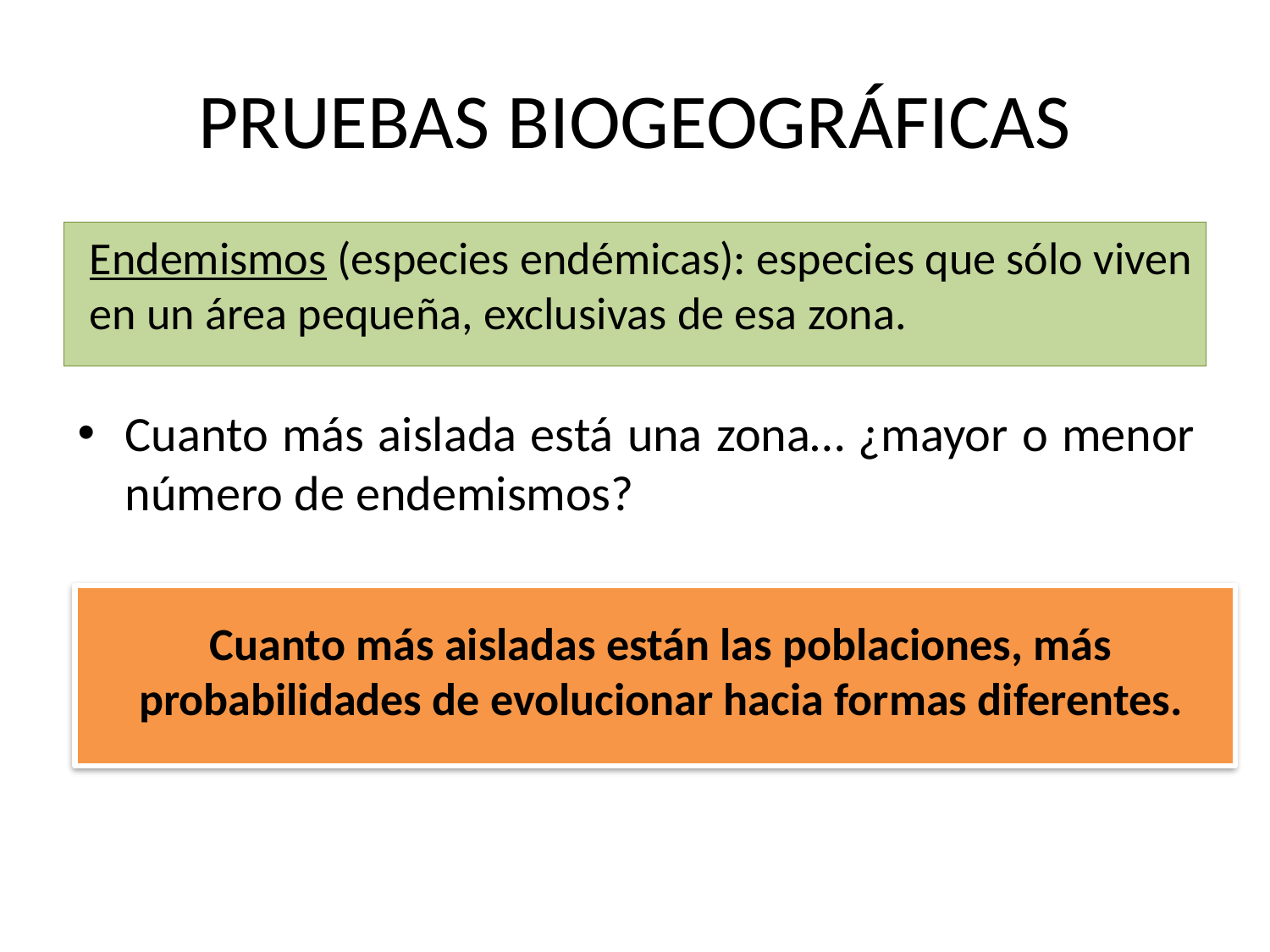

# PRUEBAS BIOGEOGRÁFICAS
Endemismos (especies endémicas): especies que sólo viven en un área pequeña, exclusivas de esa zona.
Cuanto más aislada está una zona… ¿mayor o menor número de endemismos?

Cuanto más aisladas están las poblaciones, más probabilidades de evolucionar hacia formas diferentes.